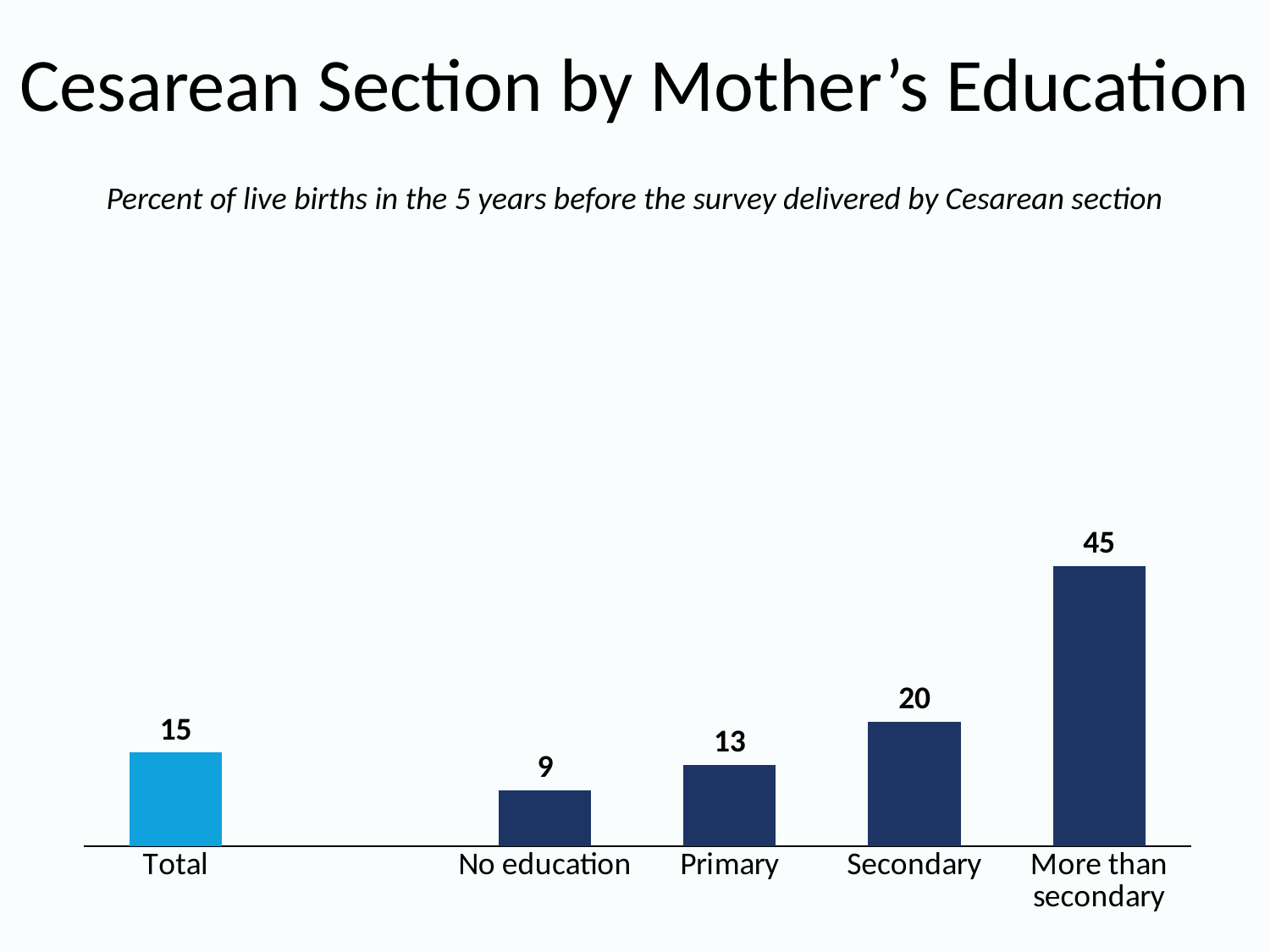

# Cesarean Section by Mother’s Education
Percent of live births in the 5 years before the survey delivered by Cesarean section

### Chart

| Category | c-section |
|---|---|
| Total | 15.0 |
|  | None |
| No education | 9.0 |
| Primary | 13.0 |
| Secondary | 20.0 |
| More than secondary | 45.0 |